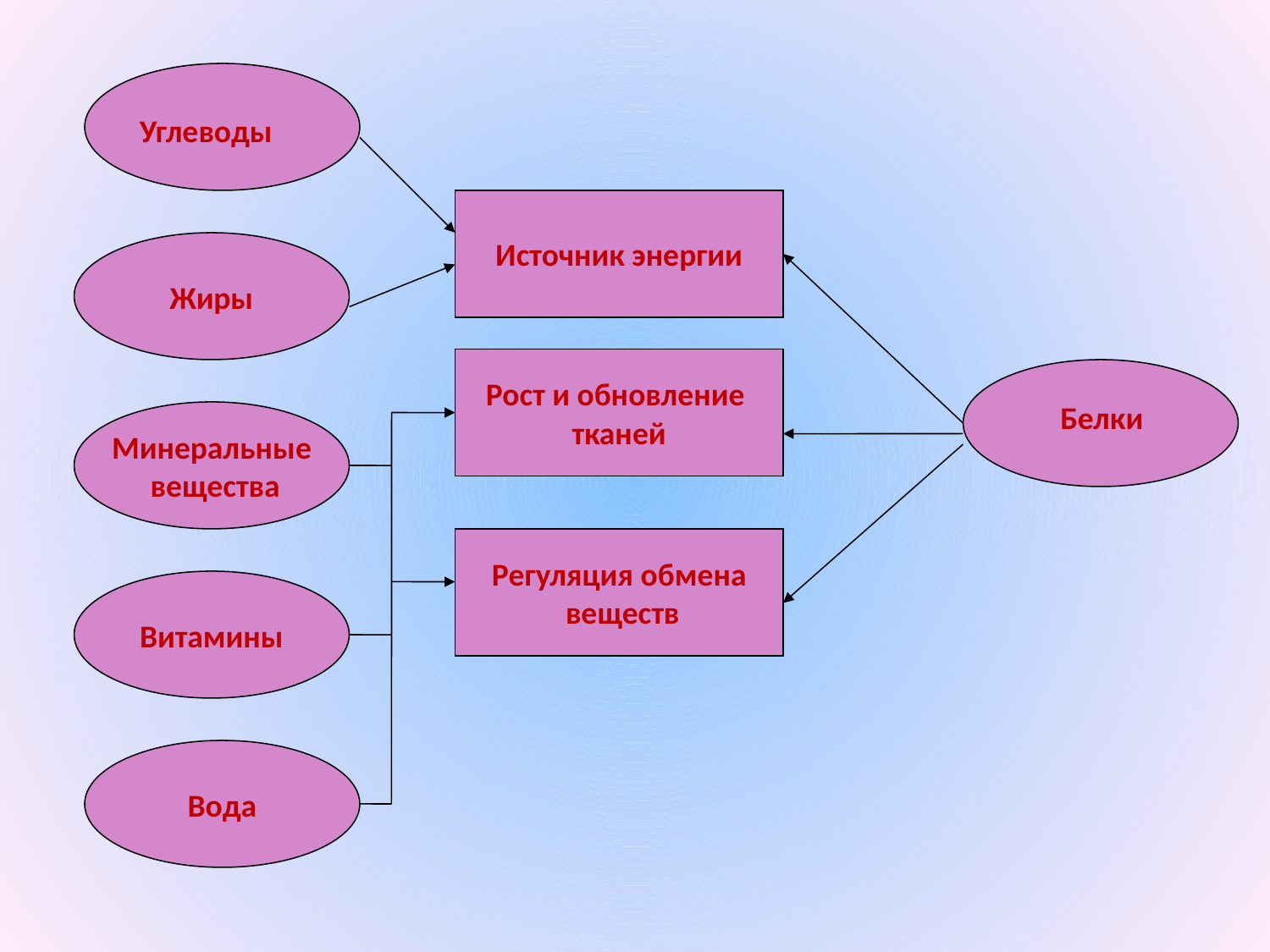

Углеводы

Жиры

Источник энергии
Рост и обновление
тканей
Регуляция обмена
 веществ

Белки

Минеральные
 вещества

Витамины

Вода